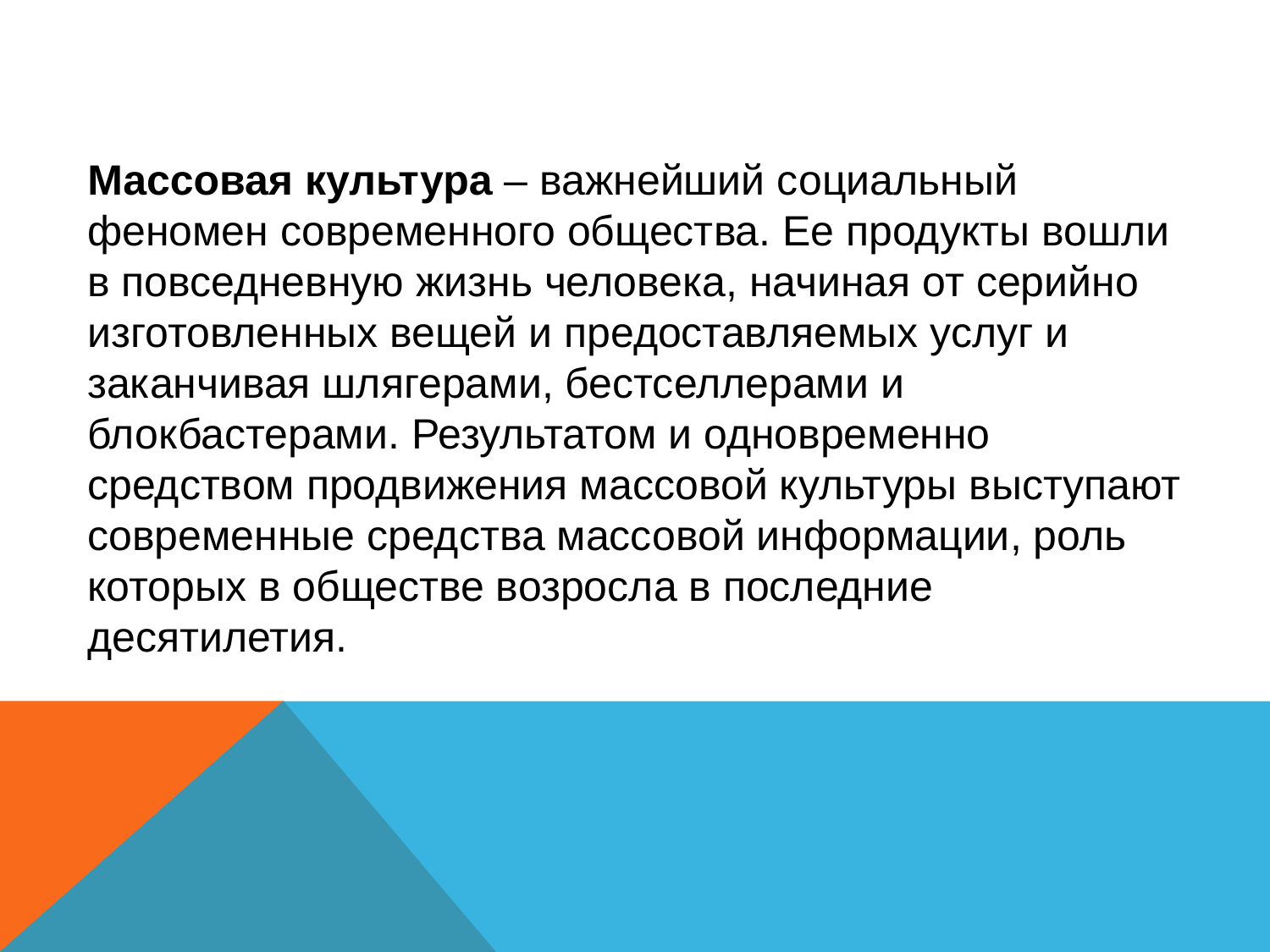

Массовая культура – важнейший социальный феномен современного общества. Ее продукты вошли в повседневную жизнь человека, начиная от серийно изготовленных вещей и предоставляемых услуг и заканчивая шлягерами, бестселлерами и блокбастерами. Результатом и одновременно средством продвижения массовой культуры выступают современные средства массовой информации, роль которых в обществе возросла в последние десятилетия.